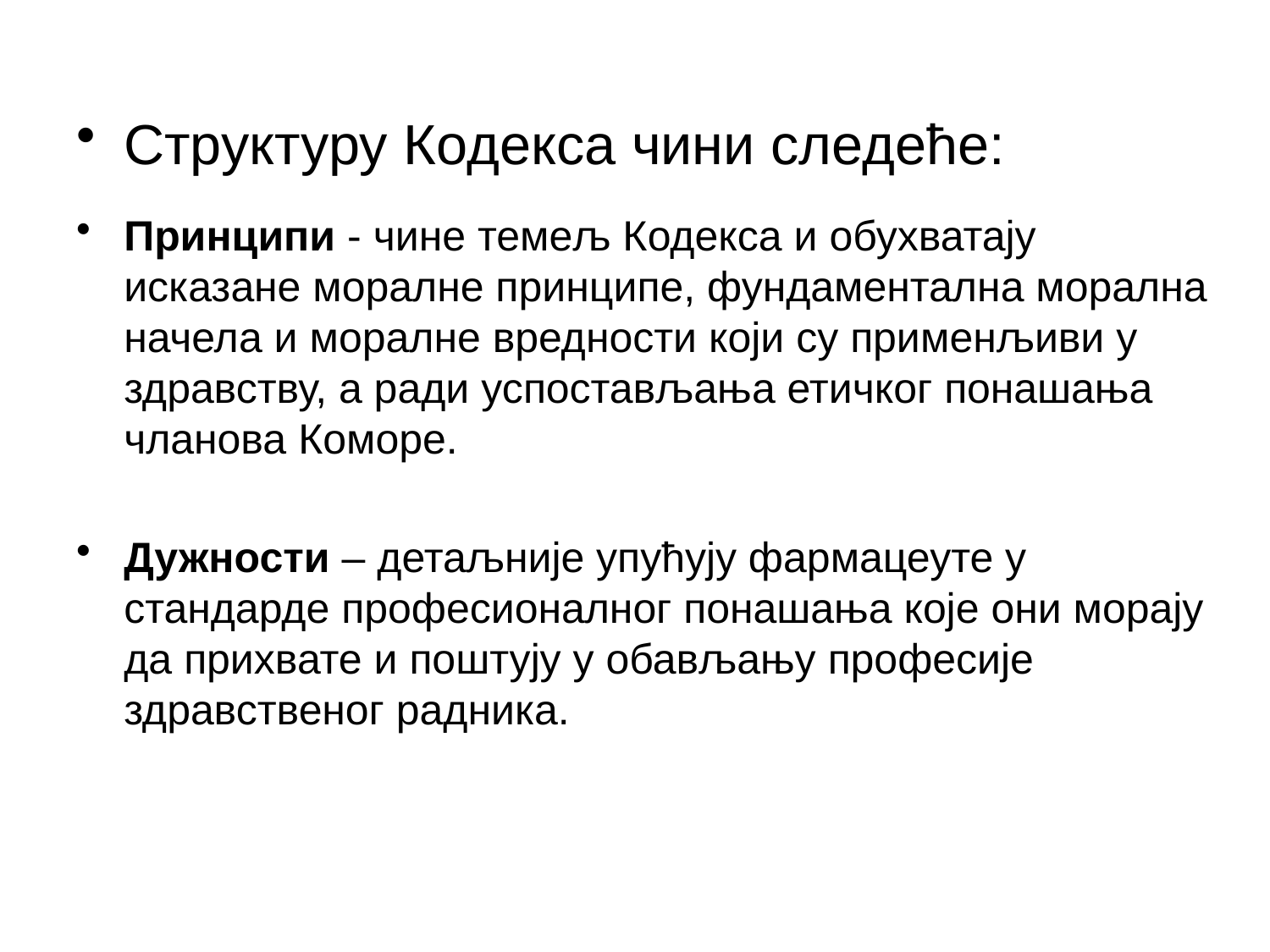

Структуру Кодекса чини следеће:

Принципи - чине темељ Кодекса и обухватају исказане моралне принципе, фундаментална морална начела и моралне вредности који су применљиви у здравству, а ради успостављања етичког понашања чланова Коморе.

Дужности – детаљније упућују фармацеуте у стандарде професионалног понашања које они морају да прихвате и поштују у обављању професије здравственог радника.